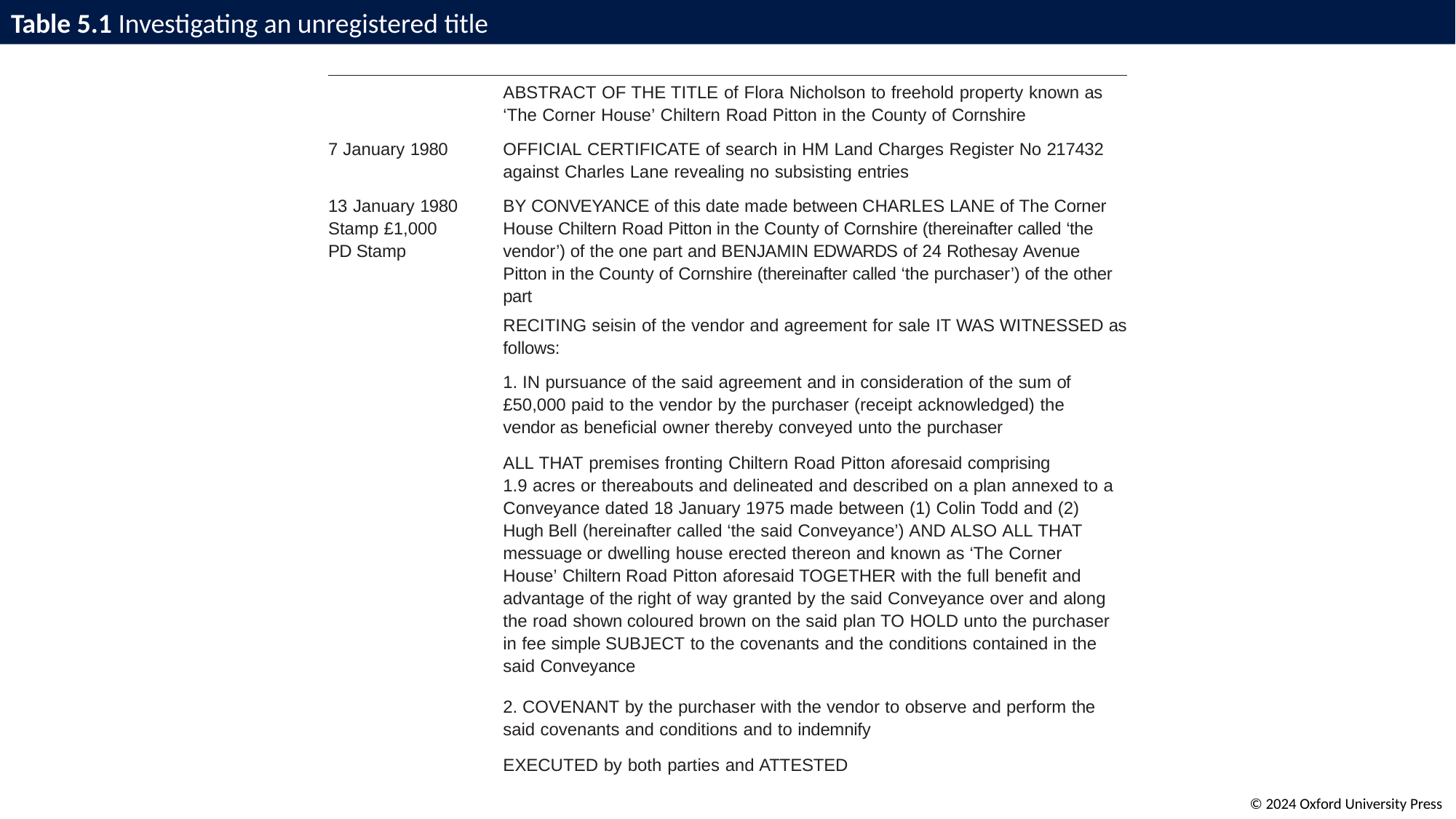

# Table 5.1 Investigating an unregistered title
|  | ABSTRACT OF THE TITLE of Flora Nicholson to freehold property known as ‘The Corner House’ Chiltern Road Pitton in the County of Cornshire |
| --- | --- |
| 7 January 1980 | OFFICIAL CERTIFICATE of search in HM Land Charges Register No 217432 against Charles Lane revealing no subsisting entries |
| 13 January 1980 Stamp £1,000 PD Stamp | BY CONVEYANCE of this date made between CHARLES LANE of The Corner House Chiltern Road Pitton in the County of Cornshire (thereinafter called ‘the vendor’) of the one part and BENJAMIN EDWARDS of 24 Rothesay Avenue Pitton in the County of Cornshire (thereinafter called ‘the purchaser’) of the other part |
|  | RECITING seisin of the vendor and agreement for sale IT WAS WITNESSED as follows: |
|  | 1. IN pursuance of the said agreement and in consideration of the sum of £50,000 paid to the vendor by the purchaser (receipt acknowledged) the vendor as beneficial owner thereby conveyed unto the purchaser |
|  | ALL THAT premises fronting Chiltern Road Pitton aforesaid comprising 1.9 acres or thereabouts and delineated and described on a plan annexed to a Conveyance dated 18 January 1975 made between (1) Colin Todd and (2) Hugh Bell (hereinafter called ‘the said Conveyance’) AND ALSO ALL THAT messuage or dwelling house erected thereon and known as ‘The Corner House’ Chiltern Road Pitton aforesaid TOGETHER with the full benefit and advantage of the right of way granted by the said Conveyance over and along the road shown coloured brown on the said plan TO HOLD unto the purchaser in fee simple SUBJECT to the covenants and the conditions contained in the said Conveyance |
|  | 2. COVENANT by the purchaser with the vendor to observe and perform the said covenants and conditions and to indemnify |
|  | EXECUTED by both parties and ATTESTED |